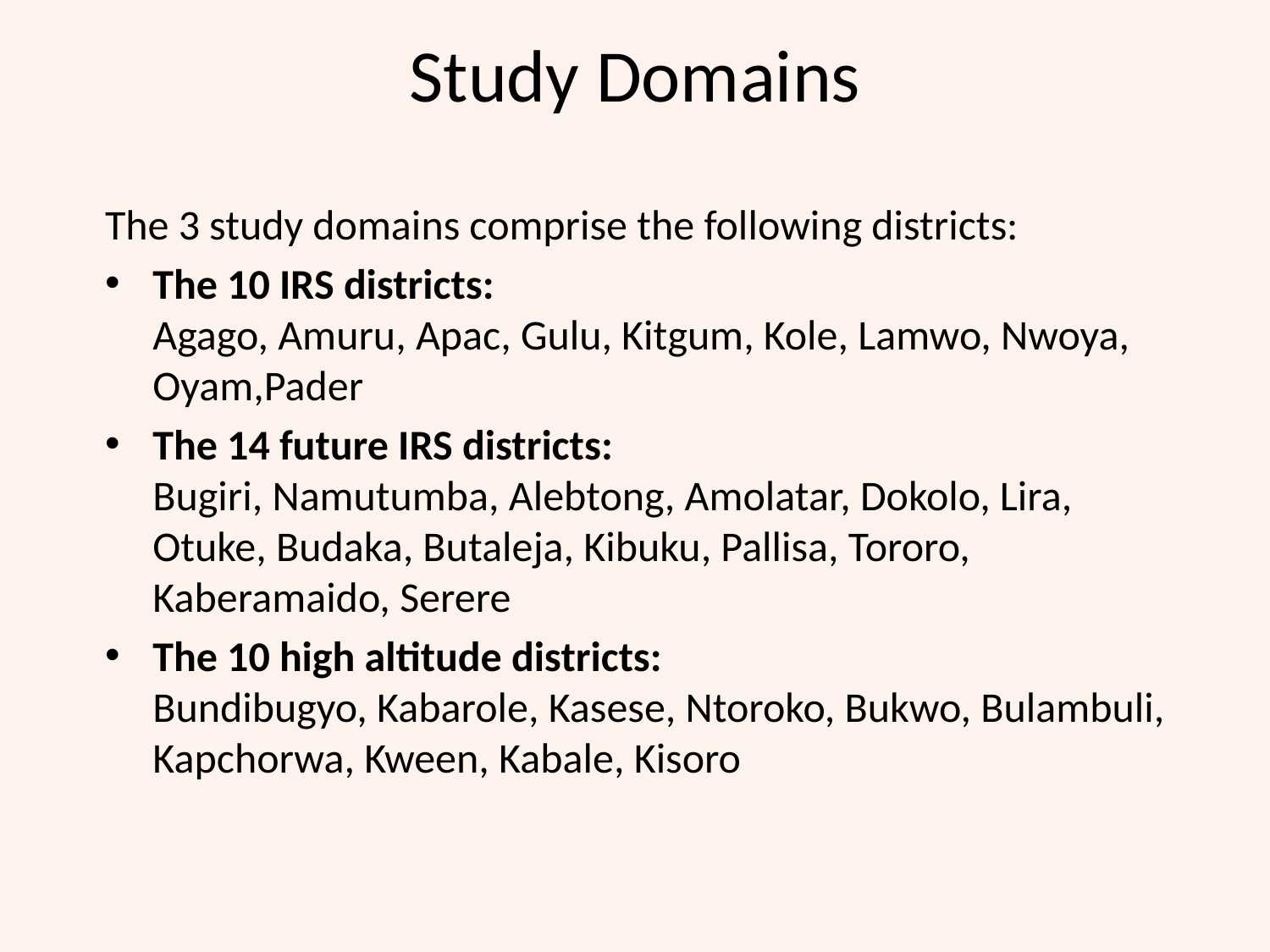

# Study Domains
The 3 study domains comprise the following districts:
The 10 IRS districts:
Agago, Amuru, Apac, Gulu, Kitgum, Kole, Lamwo, Nwoya, Oyam,Pader
The 14 future IRS districts:
Bugiri, Namutumba, Alebtong, Amolatar, Dokolo, Lira, Otuke, Budaka, Butaleja, Kibuku, Pallisa, Tororo, Kaberamaido, Serere
The 10 high altitude districts:
Bundibugyo, Kabarole, Kasese, Ntoroko, Bukwo, Bulambuli, Kapchorwa, Kween, Kabale, Kisoro